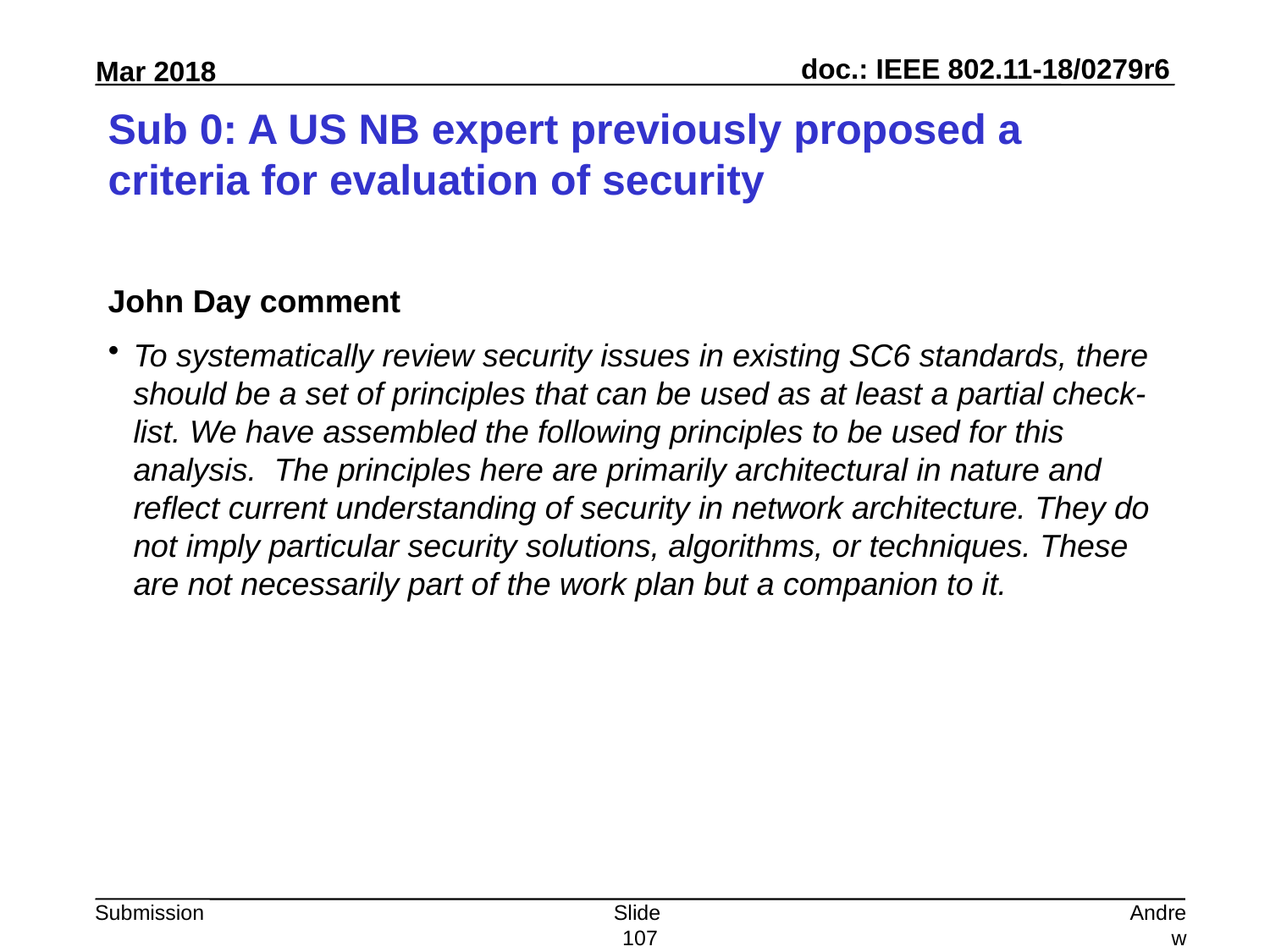

# Sub 0: A US NB expert previously proposed a criteria for evaluation of security
John Day comment
To systematically review security issues in existing SC6 standards, there should be a set of principles that can be used as at least a partial check-list. We have assembled the following principles to be used for this analysis.  The principles here are primarily architectural in nature and reflect current understanding of security in network architecture. They do not imply particular security solutions, algorithms, or techniques. These are not necessarily part of the work plan but a companion to it.

Slide 107
Andrew Myles, Cisco